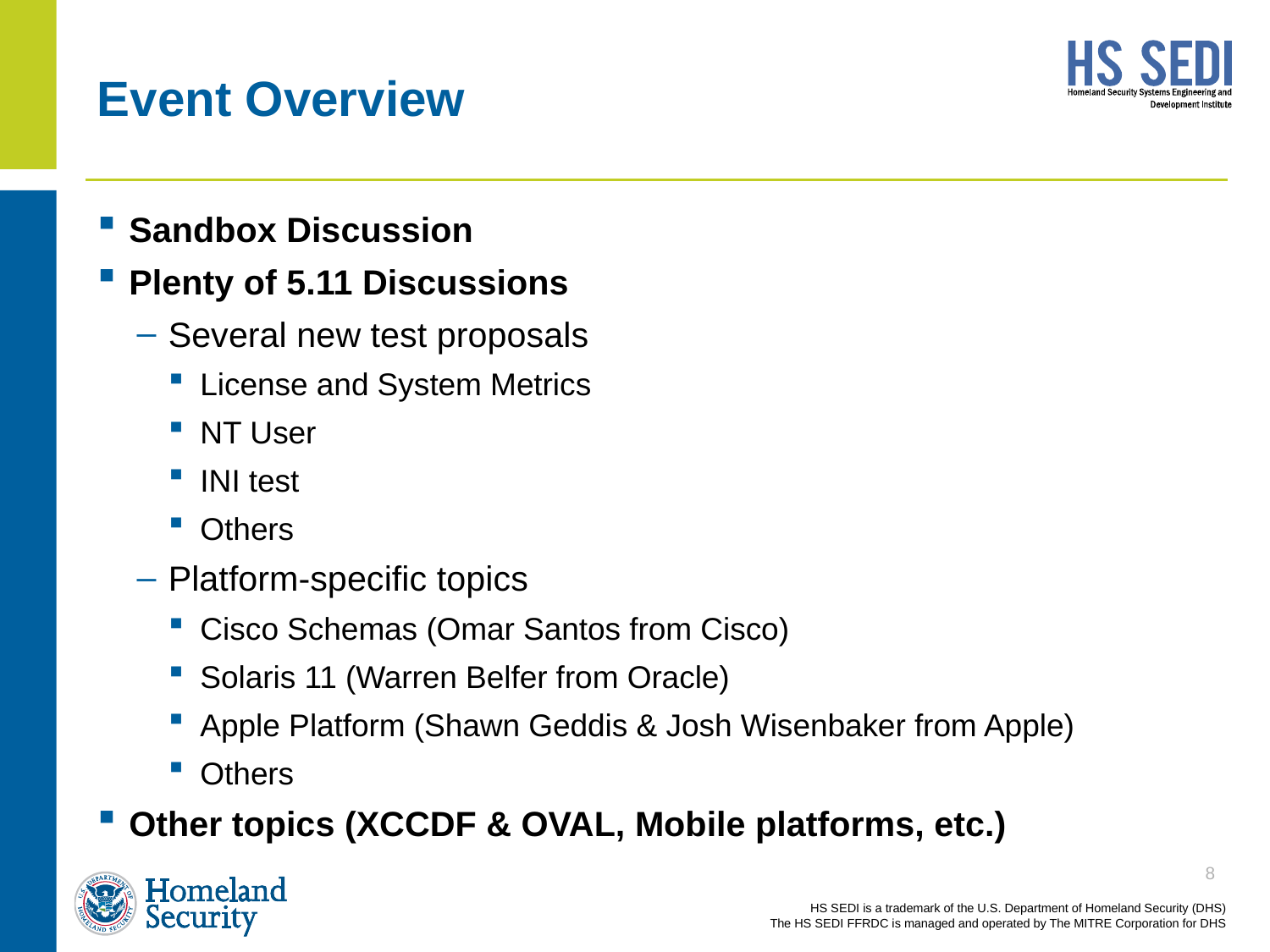

# Event Overview
Sandbox Discussion
Plenty of 5.11 Discussions
Several new test proposals
License and System Metrics
NT User
INI test
Others
Platform-specific topics
Cisco Schemas (Omar Santos from Cisco)
Solaris 11 (Warren Belfer from Oracle)
Apple Platform (Shawn Geddis & Josh Wisenbaker from Apple)
Others
Other topics (XCCDF & OVAL, Mobile platforms, etc.)
8